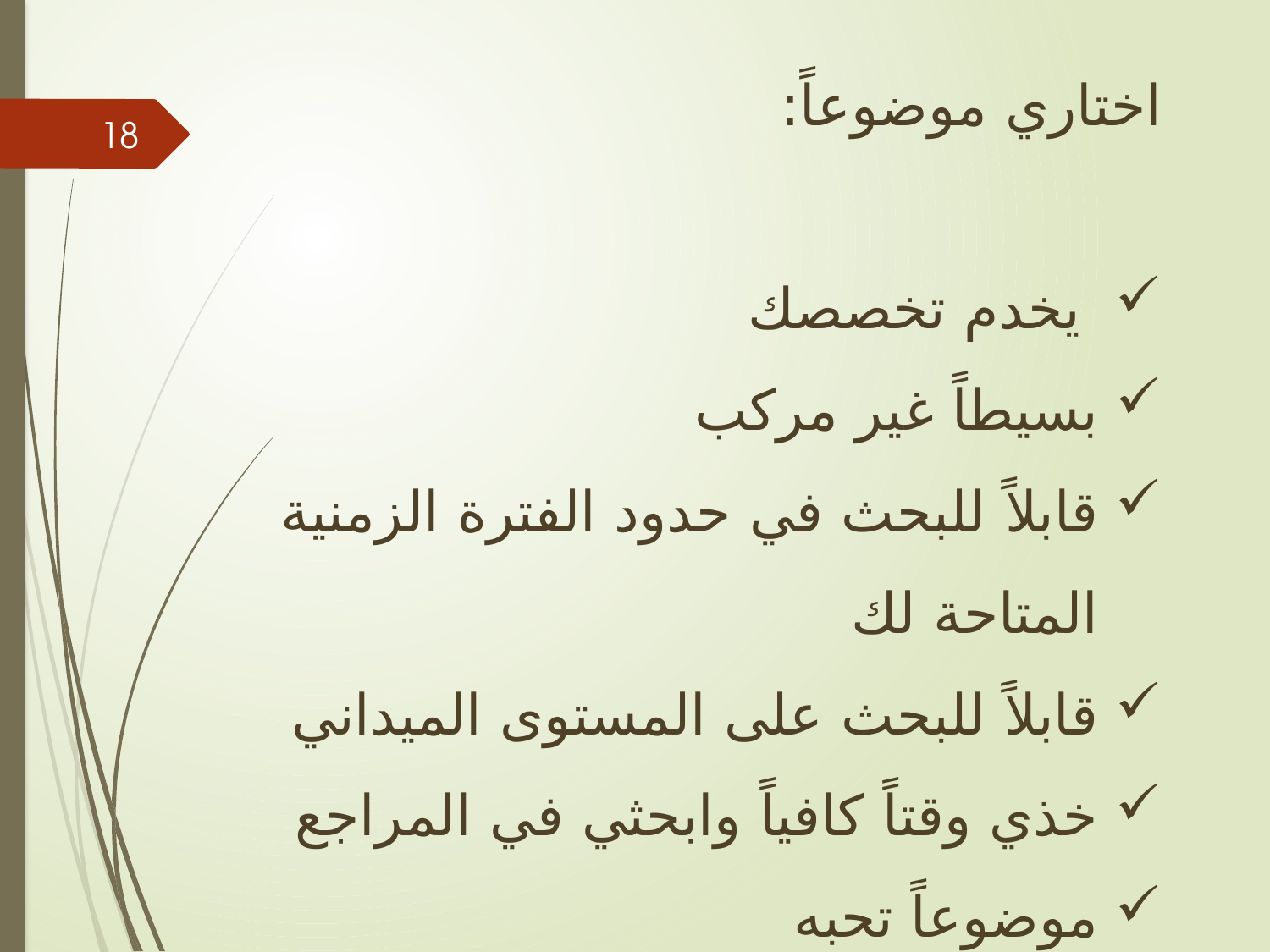

اختاري موضوعاً:

 يخدم تخصصك
بسيطاً غير مركب
قابلاً للبحث في حدود الفترة الزمنية المتاحة لك
قابلاً للبحث على المستوى الميداني
خذي وقتاً كافياً وابحثي في المراجع
موضوعاً تحبه
18